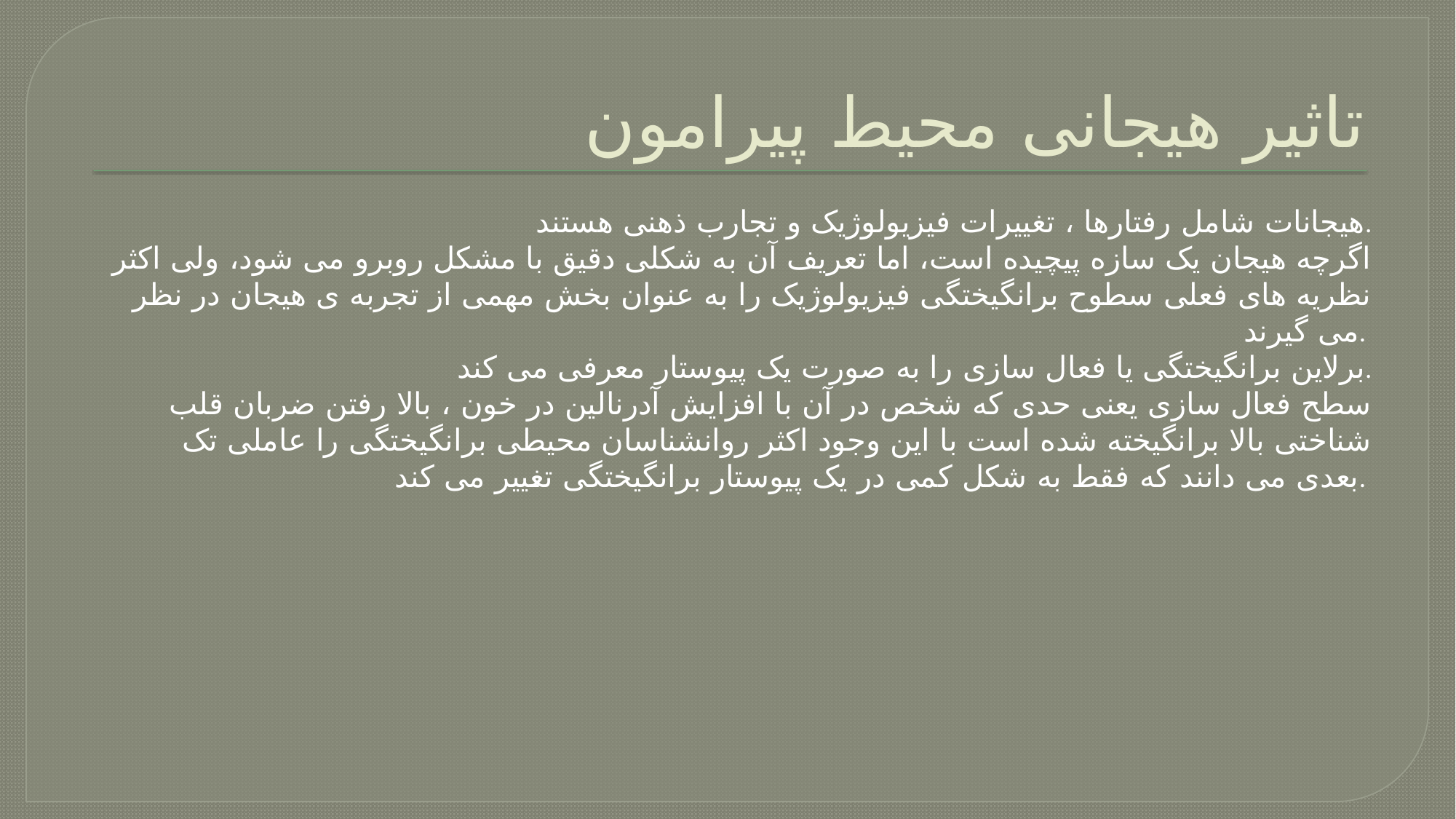

# تاثیر هیجانی محیط پیرامون
هیجانات شامل رفتارها ، تغییرات فیزیولوژیک و تجارب ذهنی هستند.
اگرچه هیجان یک سازه پیچیده است، اما تعریف آن به شکلی دقیق با مشکل روبرو می شود، ولی اکثر نظریه های فعلی سطوح برانگیختگی فیزیولوژیک را به عنوان بخش مهمی از تجربه ی هیجان در نظر می گیرند.
برلاین برانگیختگی یا فعال سازی را به صورت یک پیوستار معرفی می کند.
سطح فعال سازی یعنی حدی که شخص در آن با افزایش آدرنالین در خون ، بالا رفتن ضربان قلب شناختی بالا برانگیخته شده است با این وجود اکثر روانشناسان محیطی برانگیختگی را عاملی تک بعدی می دانند که فقط به شکل کمی در یک پیوستار برانگیختگی تغییر می کند.